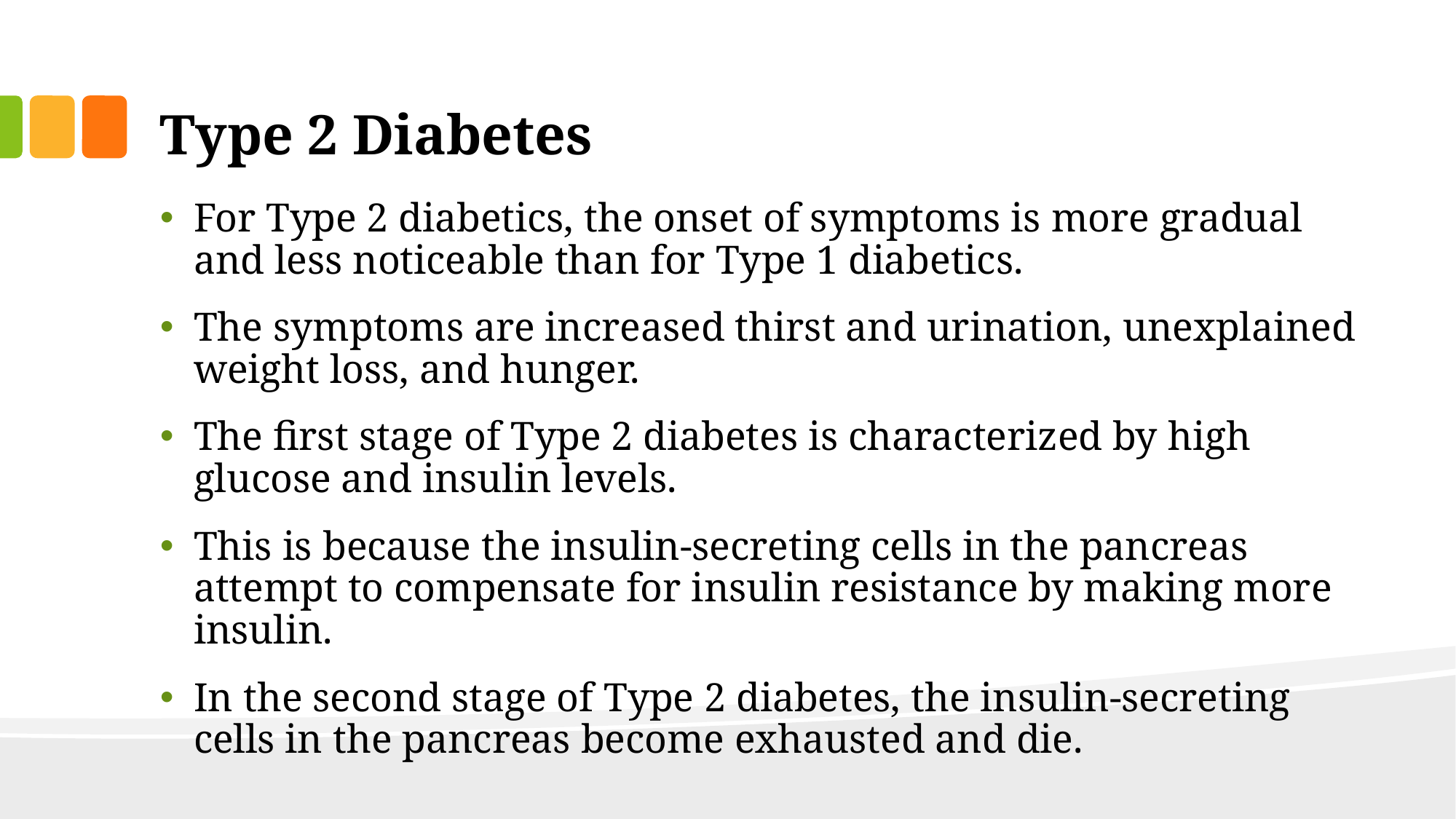

# Type 2 Diabetes
For Type 2 diabetics, the onset of symptoms is more gradual and less noticeable than for Type 1 diabetics.
The symptoms are increased thirst and urination, unexplained weight loss, and hunger.
The first stage of Type 2 diabetes is characterized by high glucose and insulin levels.
This is because the insulin-secreting cells in the pancreas attempt to compensate for insulin resistance by making more insulin.
In the second stage of Type 2 diabetes, the insulin-secreting cells in the pancreas become exhausted and die.